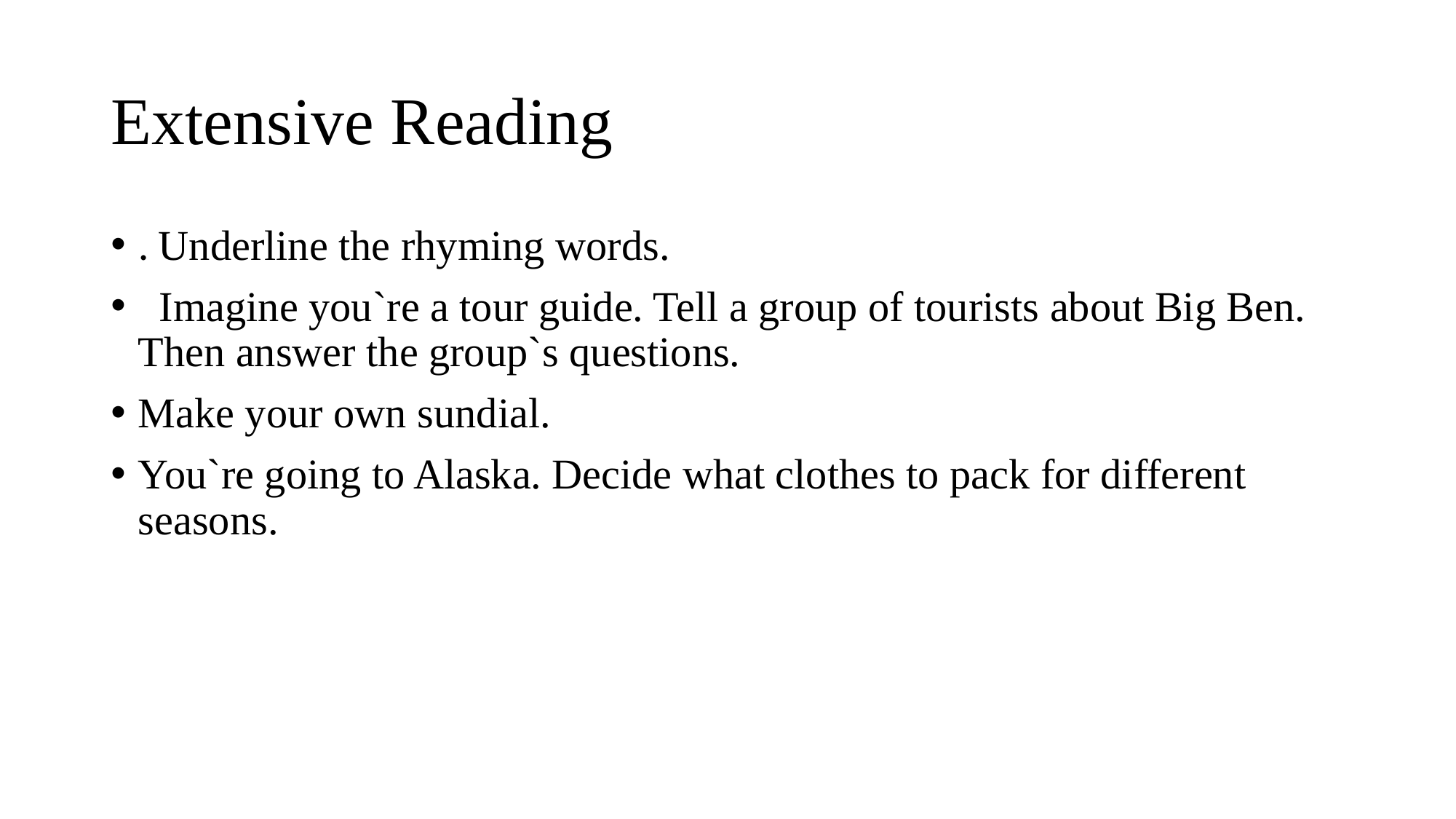

# Extensive Reading
. Underline the rhyming words.
  Imagine you`re a tour guide. Tell a group of tourists about Big Ben. Then answer the group`s questions.
Make your own sundial.
You`re going to Alaska. Decide what clothes to pack for different seasons.